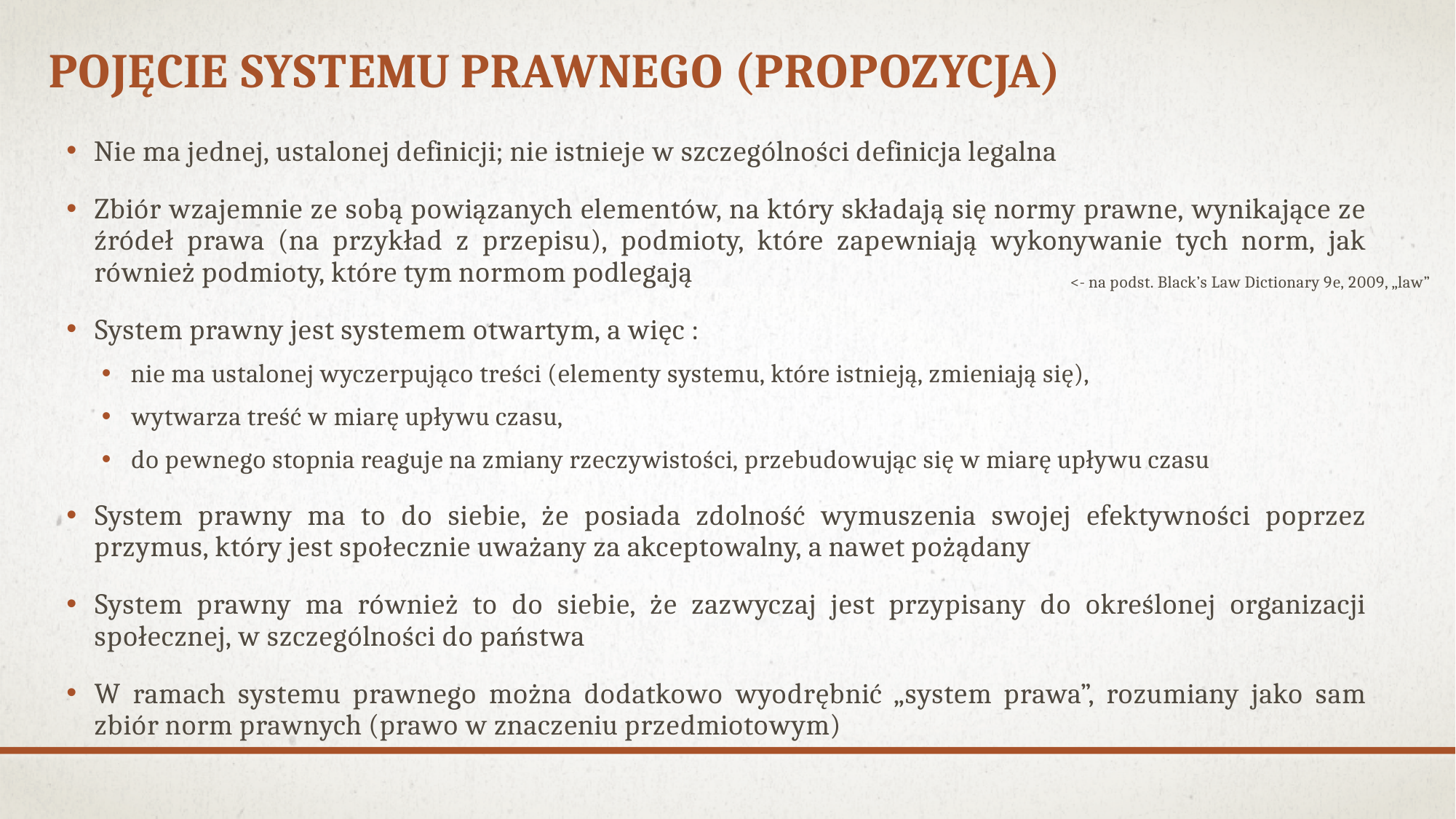

# Pojęcie systemu prawnego (propozycja)
Nie ma jednej, ustalonej definicji; nie istnieje w szczególności definicja legalna
Zbiór wzajemnie ze sobą powiązanych elementów, na który składają się normy prawne, wynikające ze źródeł prawa (na przykład z przepisu), podmioty, które zapewniają wykonywanie tych norm, jak również podmioty, które tym normom podlegają
System prawny jest systemem otwartym, a więc :
nie ma ustalonej wyczerpująco treści (elementy systemu, które istnieją, zmieniają się),
wytwarza treść w miarę upływu czasu,
do pewnego stopnia reaguje na zmiany rzeczywistości, przebudowując się w miarę upływu czasu
System prawny ma to do siebie, że posiada zdolność wymuszenia swojej efektywności poprzez przymus, który jest społecznie uważany za akceptowalny, a nawet pożądany
System prawny ma również to do siebie, że zazwyczaj jest przypisany do określonej organizacji społecznej, w szczególności do państwa
W ramach systemu prawnego można dodatkowo wyodrębnić „system prawa”, rozumiany jako sam zbiór norm prawnych (prawo w znaczeniu przedmiotowym)

<- na podst. Black’s Law Dictionary 9e, 2009, „law”